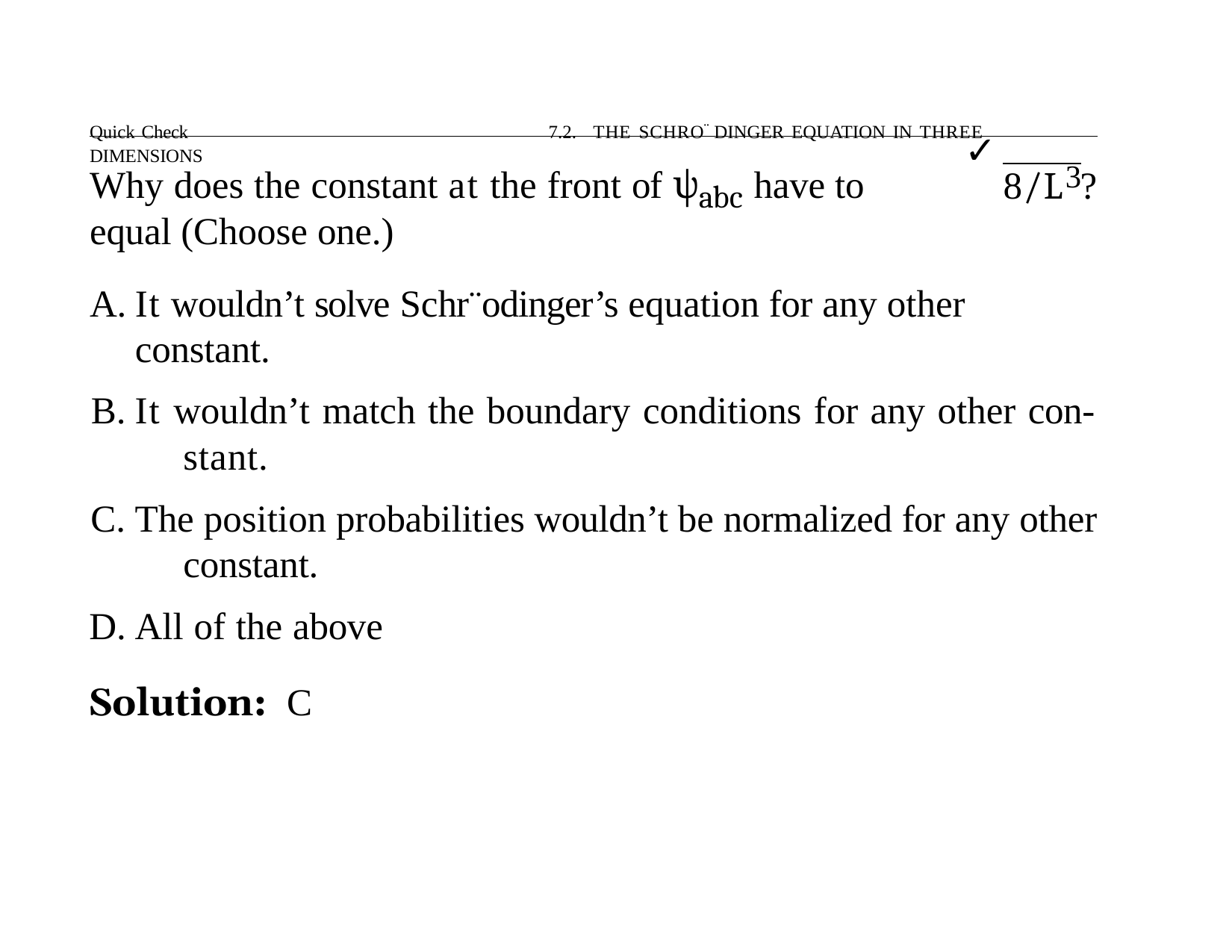

Quick Check	7.2.  THE SCHRO¨ DINGER EQUATION IN THREE DIMENSIONS
✓

3
Why does the constant at the front of ψ	have to equal (Choose one.)
8/L ?

abc
It wouldn’t solve Schr¨odinger’s equation for any other constant.
It wouldn’t match the boundary conditions for any other con- 	stant.
The position probabilities wouldn’t be normalized for any other 	constant.
All of the above
Solution:	C